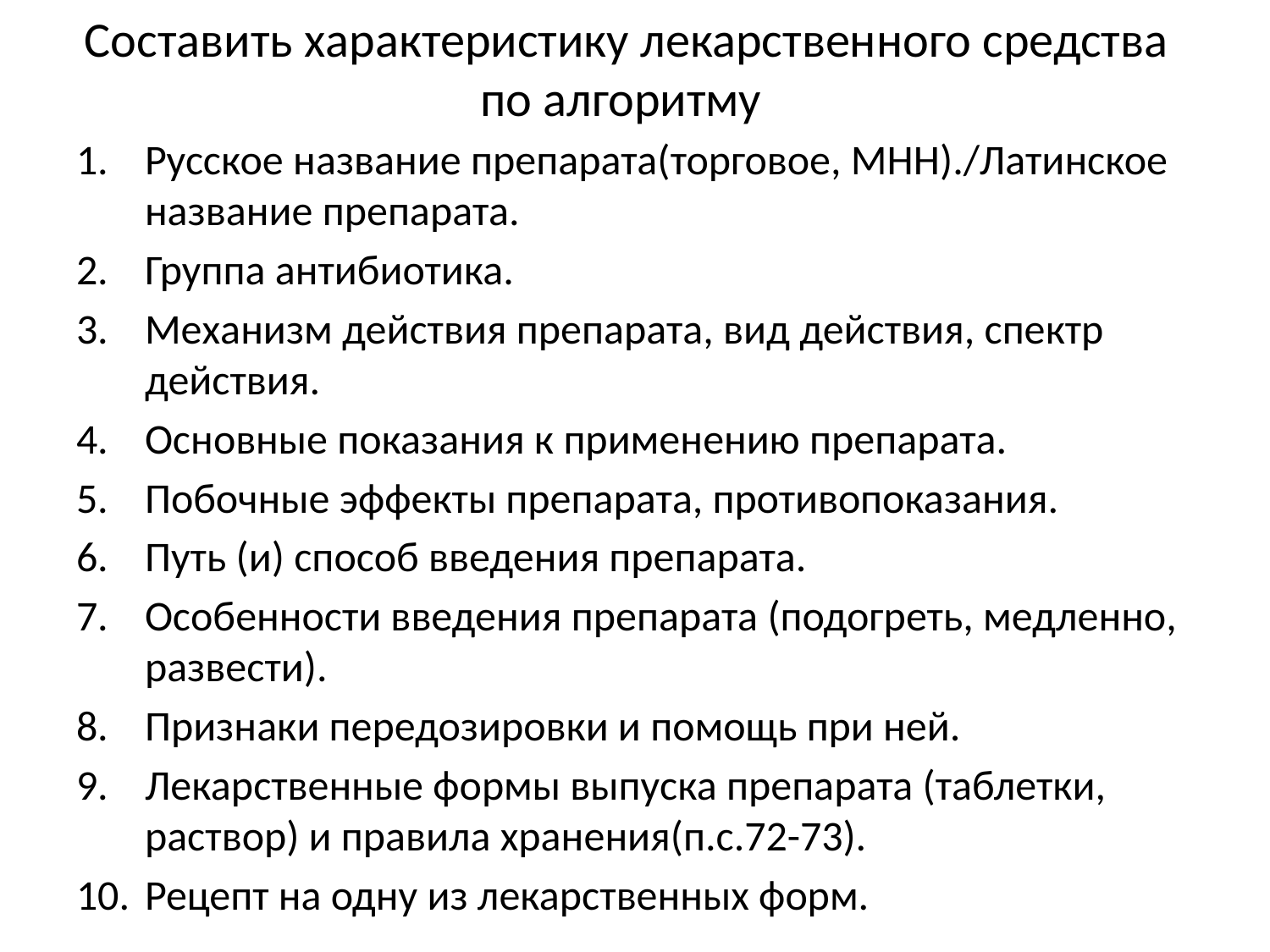

# Составить характеристику лекарственного средства по алгоритму
Русское название препарата(торговое, МНН)./Латинское название препарата.
Группа антибиотика.
Механизм действия препарата, вид действия, спектр действия.
Основные показания к применению препарата.
Побочные эффекты препарата, противопоказания.
Путь (и) способ введения препарата.
Особенности введения препарата (подогреть, медленно, развести).
Признаки передозировки и помощь при ней.
Лекарственные формы выпуска препарата (таблетки, раствор) и правила хранения(п.с.72-73).
Рецепт на одну из лекарственных форм.